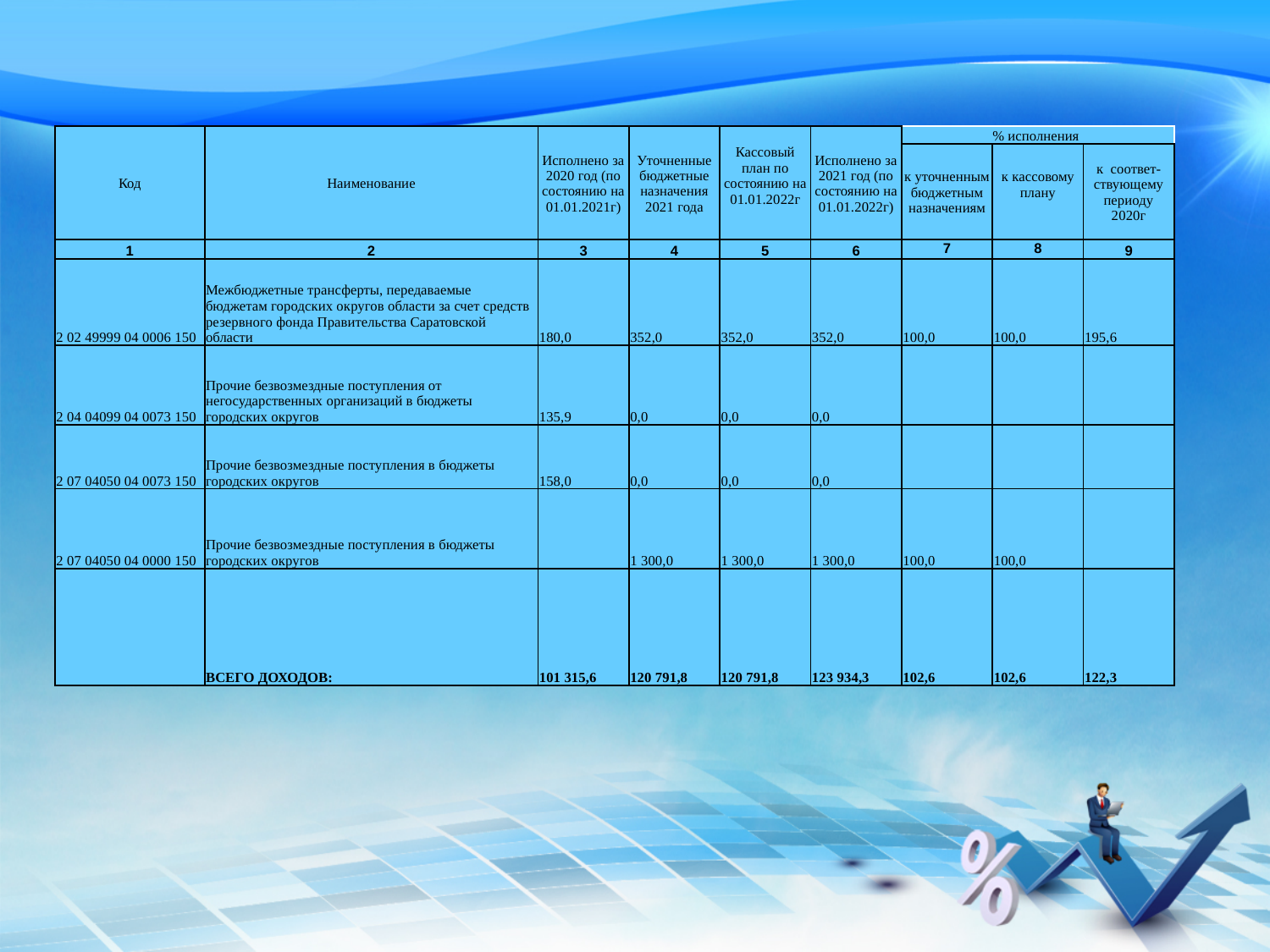

| Код | Наименование | Исполнено за 2020 год (по состоянию на 01.01.2021г) | Уточненные бюджетные назначения 2021 года | Кассовый план по состоянию на 01.01.2022г | Исполнено за 2021 год (по состоянию на 01.01.2022г) | % исполнения |  |  |
| --- | --- | --- | --- | --- | --- | --- | --- | --- |
|  |  |  |  |  |  | к уточненным бюджетным назначениям | к кассовому плану | к соответ-ствующему периоду 2020г |
| 1 | 2 | 3 | 4 | 5 | 6 | 7 | 8 | 9 |
| 2 02 49999 04 0006 150 | Межбюджетные трансферты, передаваемые бюджетам городских округов области за счет средств резервного фонда Правительства Саратовской области | 180,0 | 352,0 | 352,0 | 352,0 | 100,0 | 100,0 | 195,6 |
| 2 04 04099 04 0073 150 | Прочие безвозмездные поступления от негосударственных организаций в бюджеты городских округов | 135,9 | 0,0 | 0,0 | 0,0 |  |  |  |
| 2 07 04050 04 0073 150 | Прочие безвозмездные поступления в бюджеты городских округов | 158,0 | 0,0 | 0,0 | 0,0 |  |  |  |
| 2 07 04050 04 0000 150 | Прочие безвозмездные поступления в бюджеты городских округов |  | 1 300,0 | 1 300,0 | 1 300,0 | 100,0 | 100,0 |  |
|  | ВСЕГО ДОХОДОВ: | 101 315,6 | 120 791,8 | 120 791,8 | 123 934,3 | 102,6 | 102,6 | 122,3 |